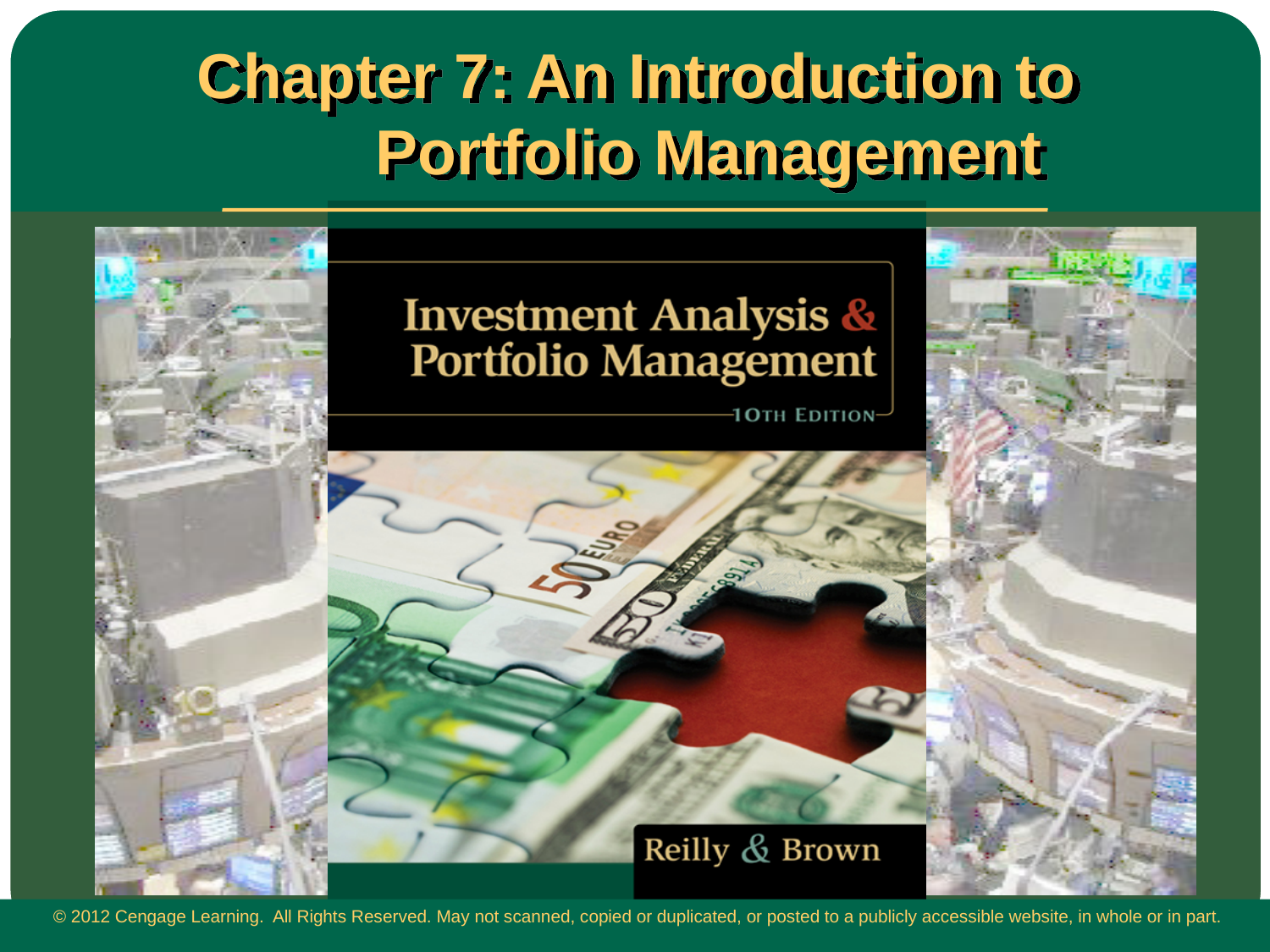

# Chapter 7: An Introduction to Portfolio Management

 © 2012 Cengage Learning.  All Rights Reserved. May not scanned, copied or duplicated, or posted to a publicly accessible website, in whole or in part.